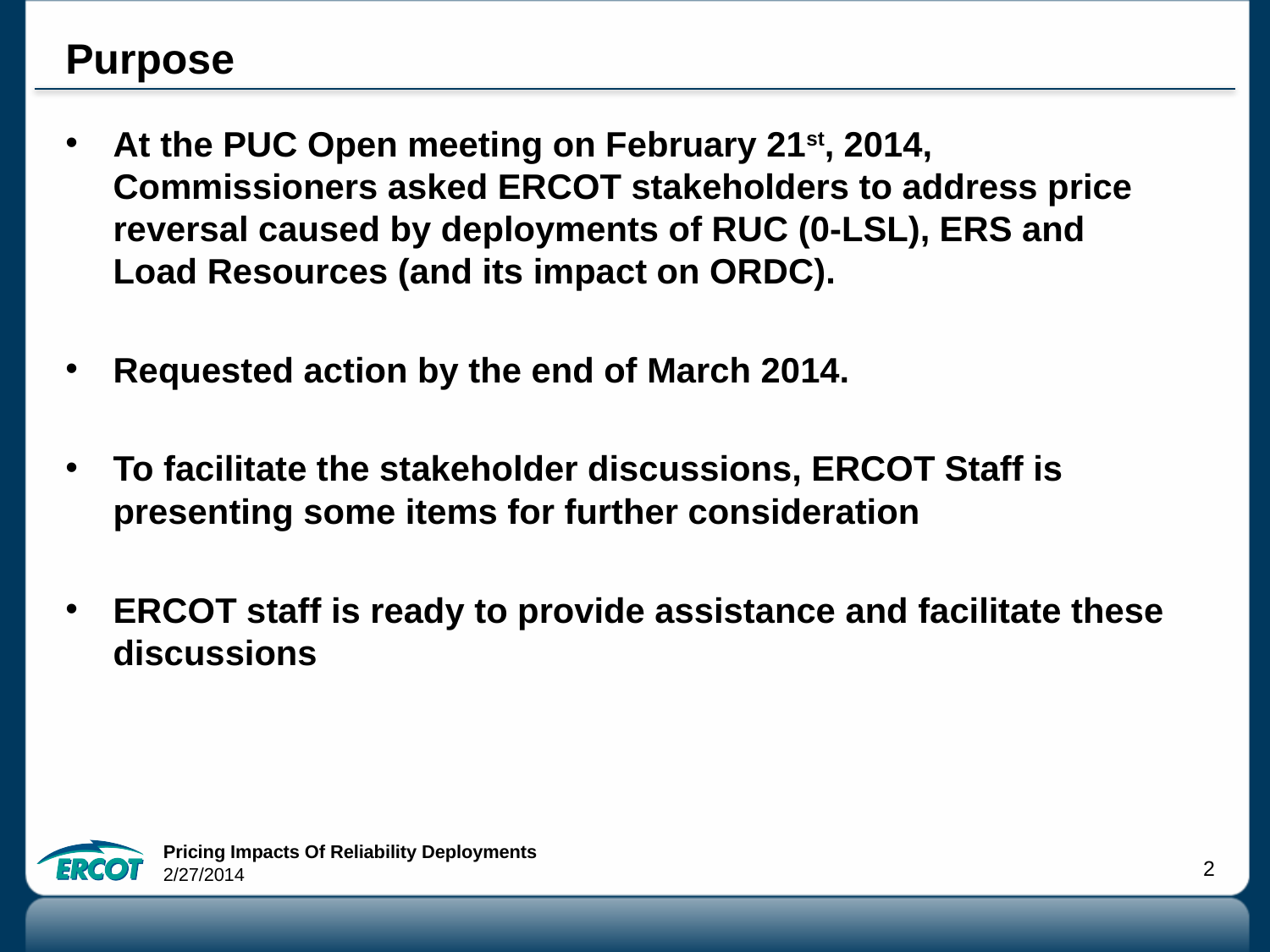

# Purpose
At the PUC Open meeting on February 21st, 2014, Commissioners asked ERCOT stakeholders to address price reversal caused by deployments of RUC (0-LSL), ERS and
Load Resources (and its impact on ORDC).

Requested action by the end of March 2014.

To facilitate the stakeholder discussions, ERCOT Staff is presenting some items for further consideration

ERCOT staff is ready to provide assistance and facilitate these discussions